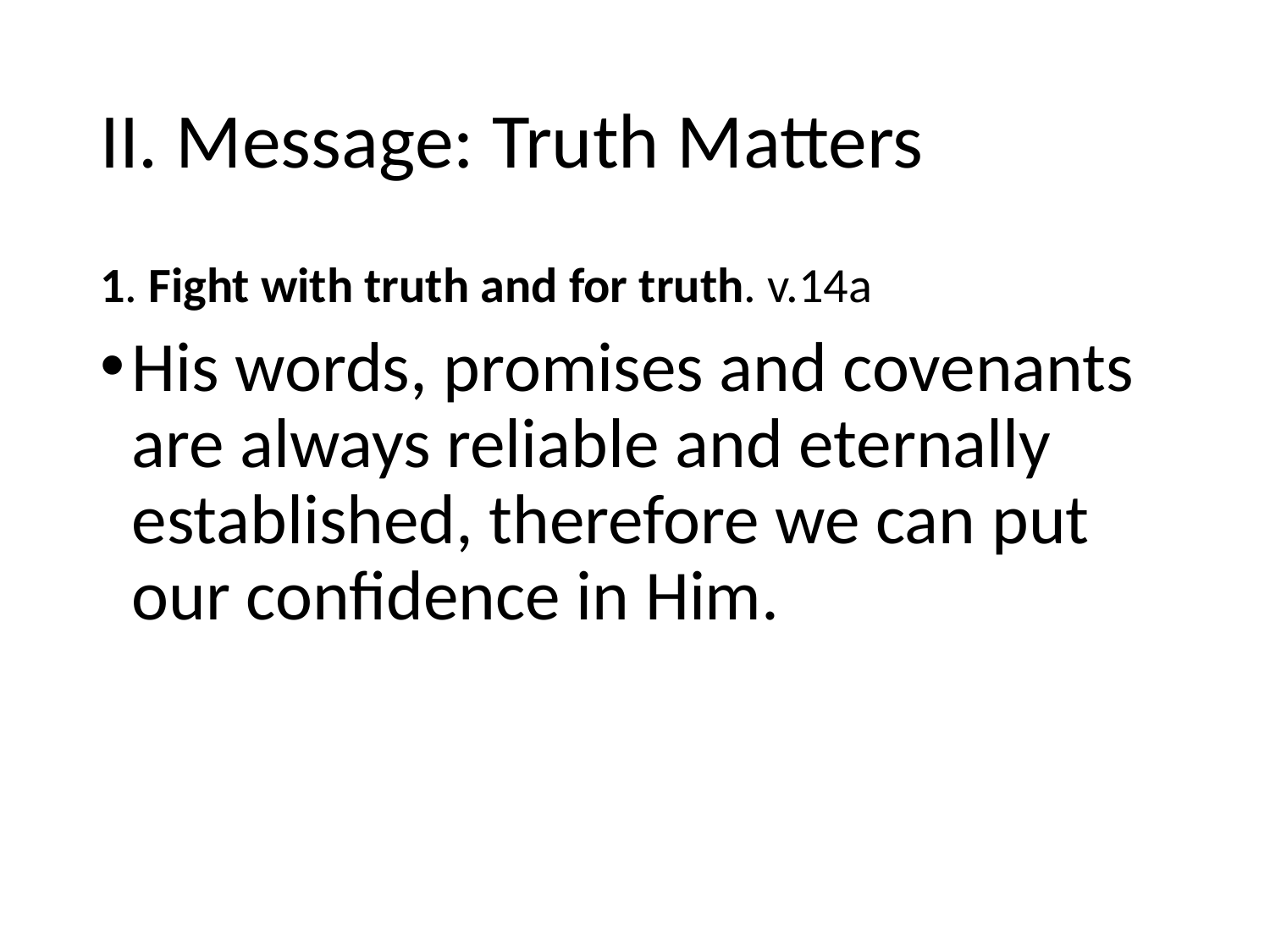

# II. Message: Truth Matters
1. Fight with truth and for truth. v.14a
His words, promises and covenants are always reliable and eternally established, therefore we can put our confidence in Him.